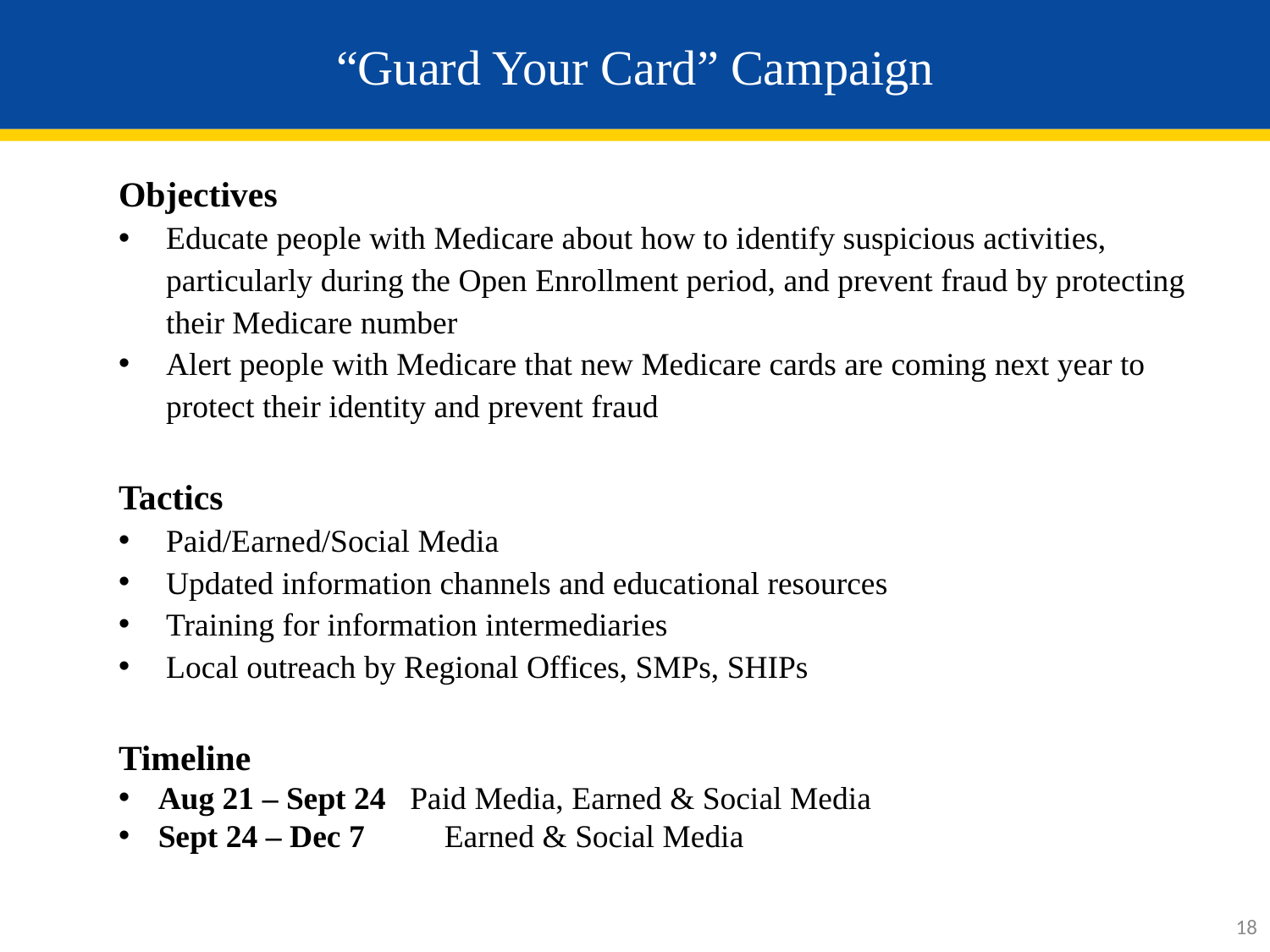

# “Guard Your Card” Campaign
Objectives
Educate people with Medicare about how to identify suspicious activities, particularly during the Open Enrollment period, and prevent fraud by protecting their Medicare number
Alert people with Medicare that new Medicare cards are coming next year to protect their identity and prevent fraud

Tactics
Paid/Earned/Social Media
Updated information channels and educational resources
Training for information intermediaries
Local outreach by Regional Offices, SMPs, SHIPs

Timeline
Aug 21 – Sept 24   Paid Media, Earned & Social Media
Sept 24 – Dec 7	    Earned & Social Media

18